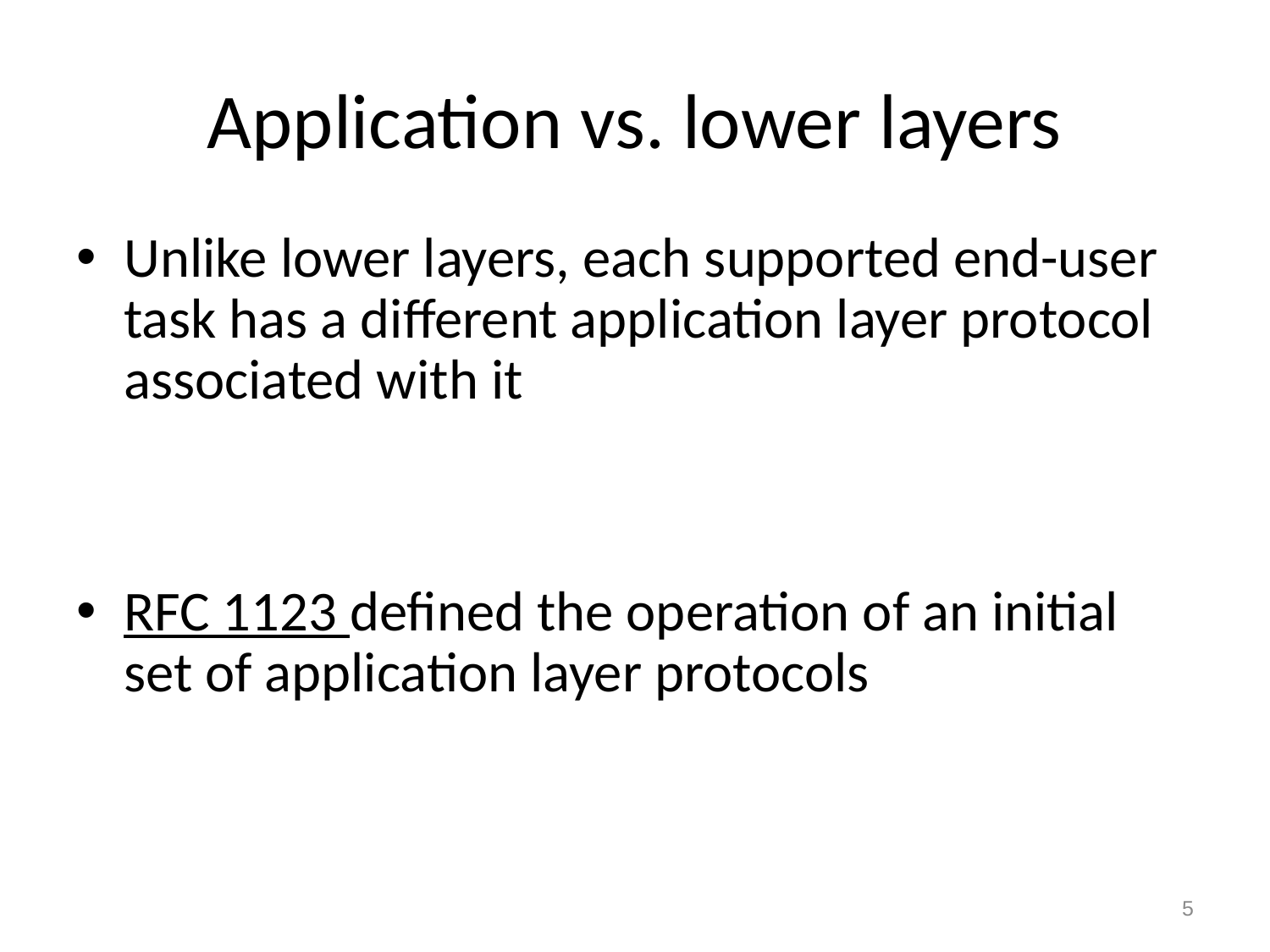

# Application vs. lower layers
Unlike lower layers, each supported end-user task has a different application layer protocol associated with it

RFC 1123 defined the operation of an initial set of application layer protocols

5